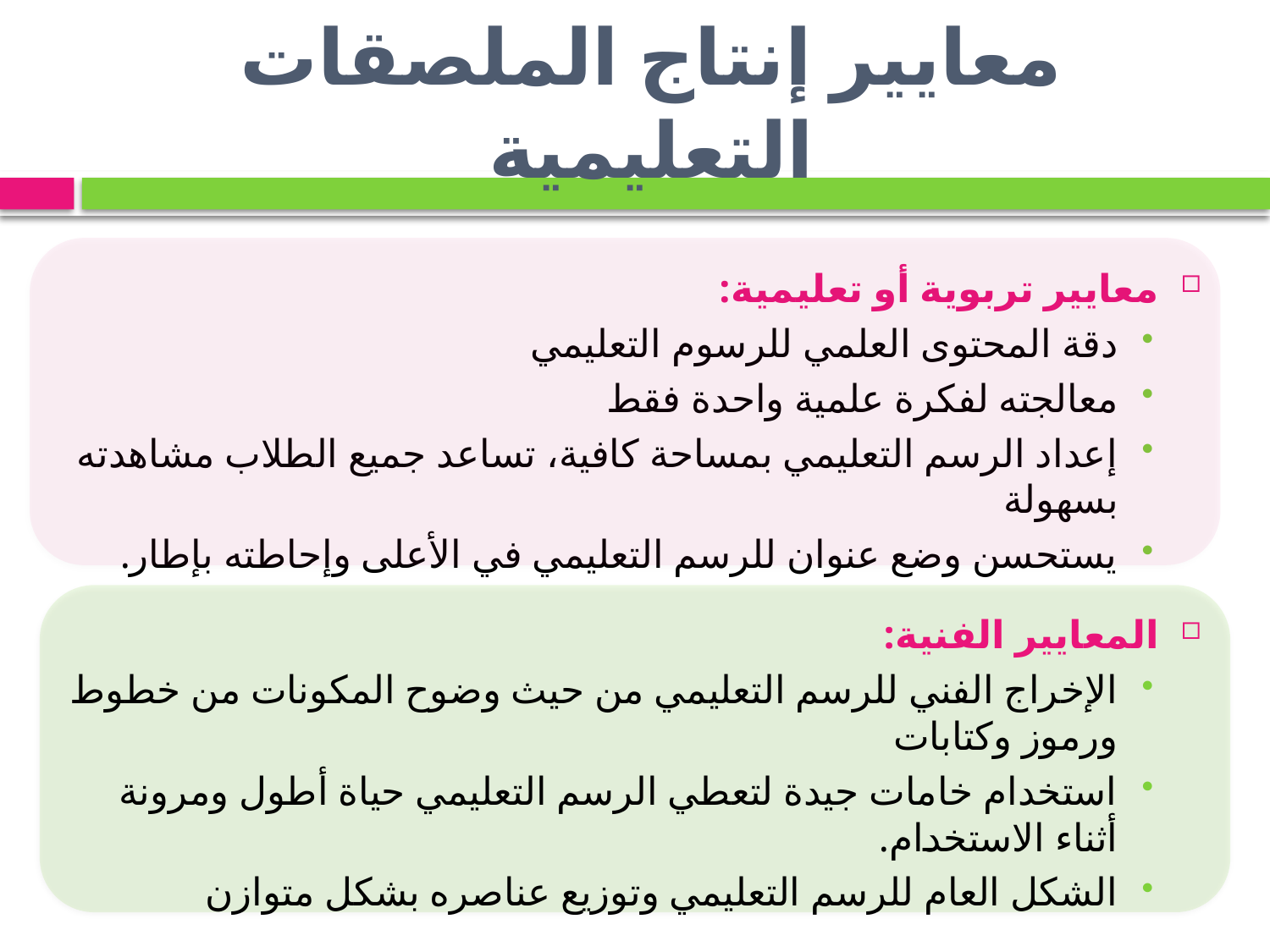

# معايير إنتاج الملصقات التعليمية

معايير تربوية أو تعليمية:
دقة المحتوى العلمي للرسوم التعليمي
معالجته لفكرة علمية واحدة فقط
إعداد الرسم التعليمي بمساحة كافية، تساعد جميع الطلاب مشاهدته بسهولة
يستحسن وضع عنوان للرسم التعليمي في الأعلى وإحاطته بإطار.
المعايير الفنية:
الإخراج الفني للرسم التعليمي من حيث وضوح المكونات من خطوط ورموز وكتابات
استخدام خامات جيدة لتعطي الرسم التعليمي حياة أطول ومرونة أثناء الاستخدام.
الشكل العام للرسم التعليمي وتوزيع عناصره بشكل متوازن